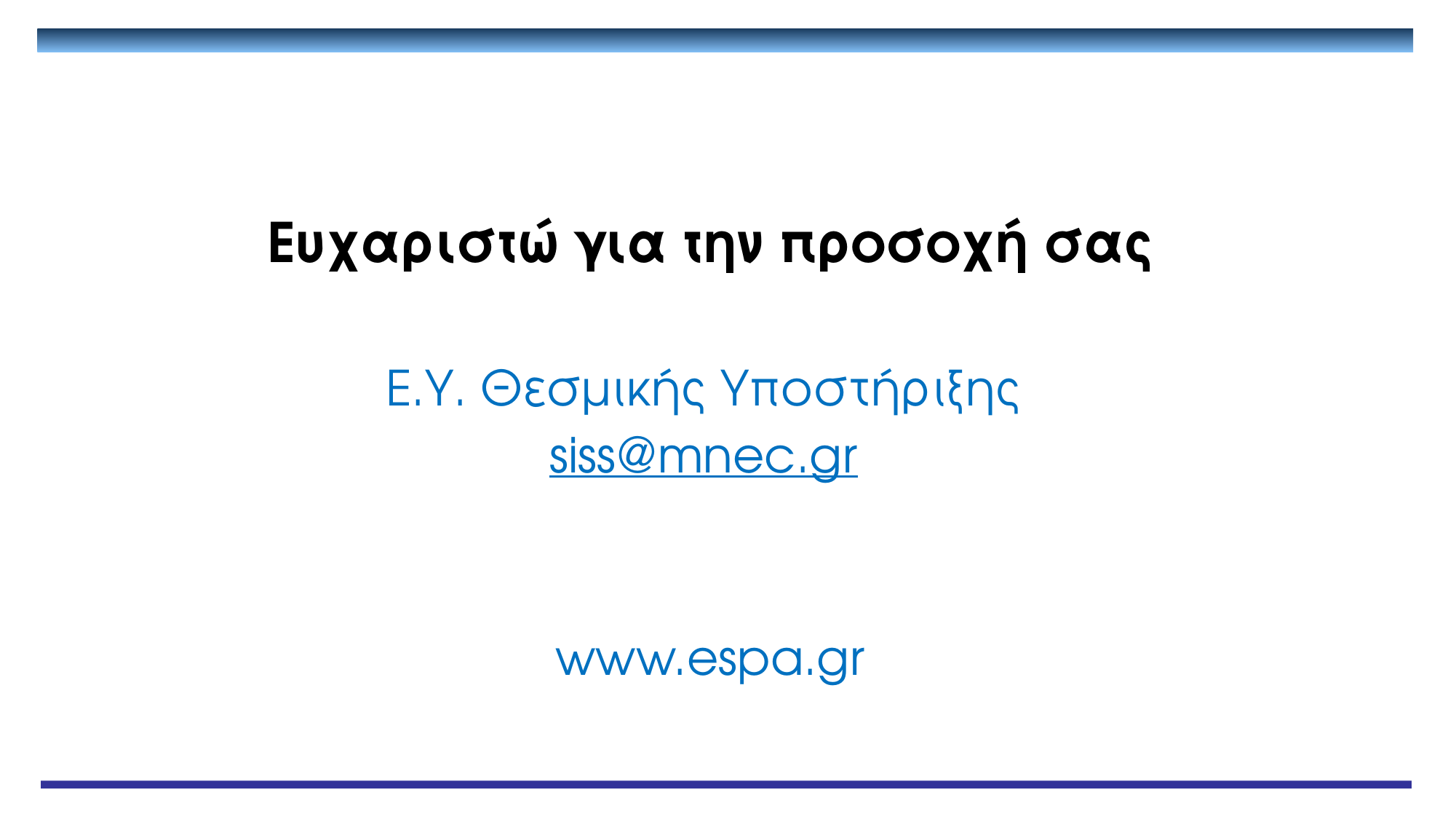

Ευχαριστώ για την προσοχή σας

Ε.Υ. Θεσμικής Υποστήριξης
siss@mnec.gr

www.espa.gr